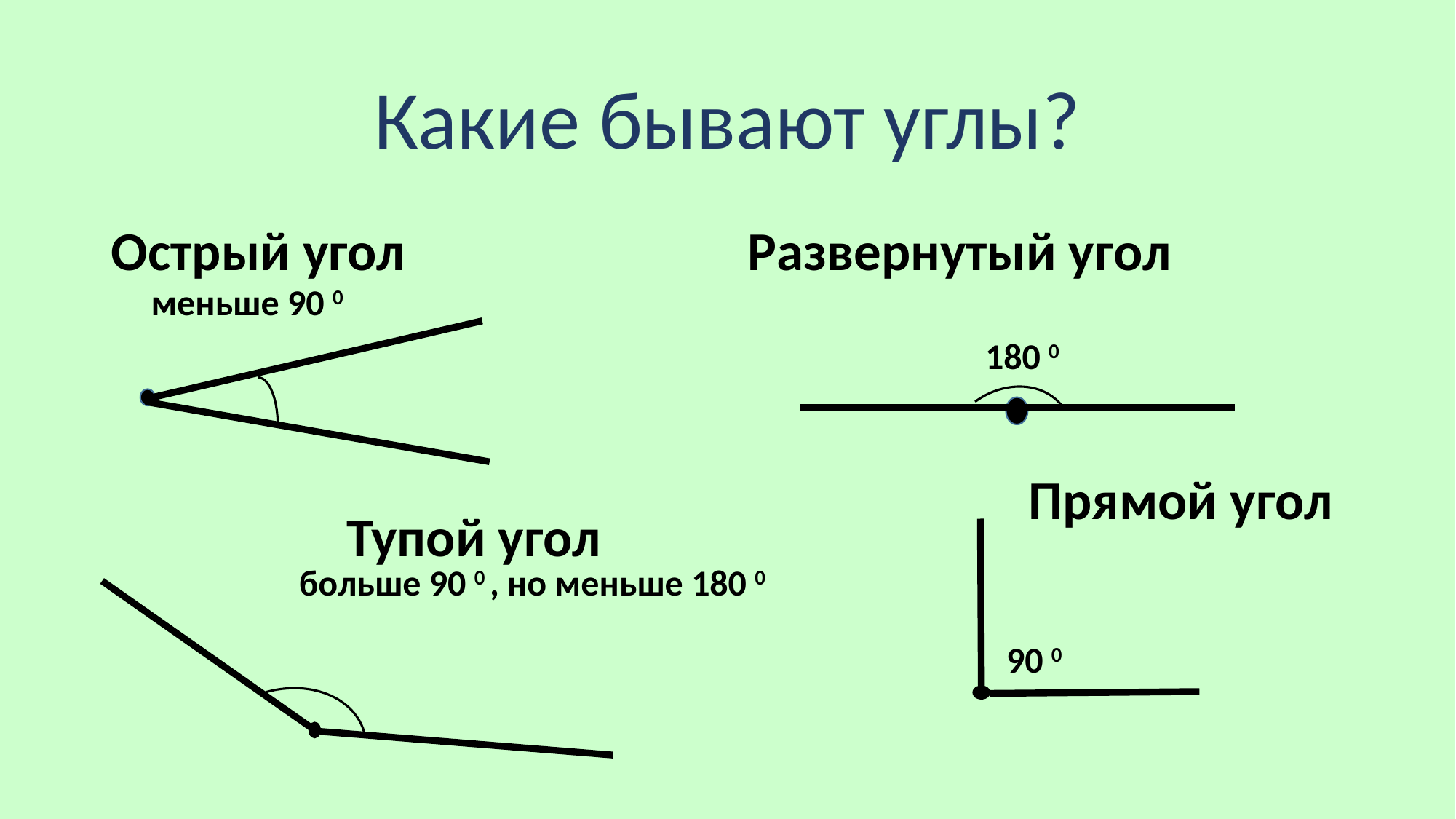

# Какие бывают углы?
Острый угол
Развернутый угол
меньше 90 0
180 0

Прямой угол
Тупой угол
больше 90 0 , но меньше 180 0
90 0